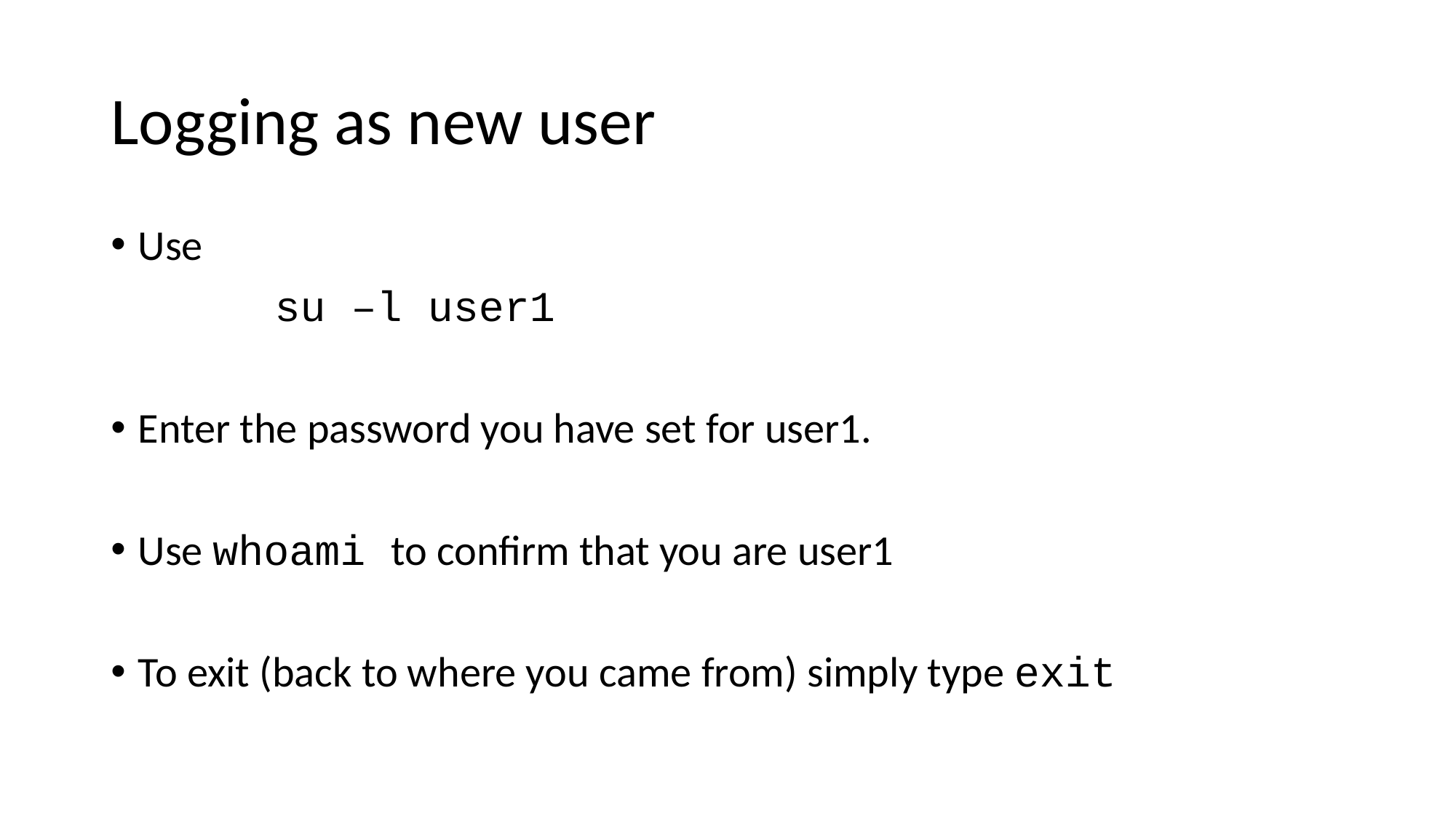

# Logging as new user
Use
                 su –l user1

Enter the password you have set for user1.

Use whoami to confirm that you are user1

To exit (back to where you came from) simply type exit